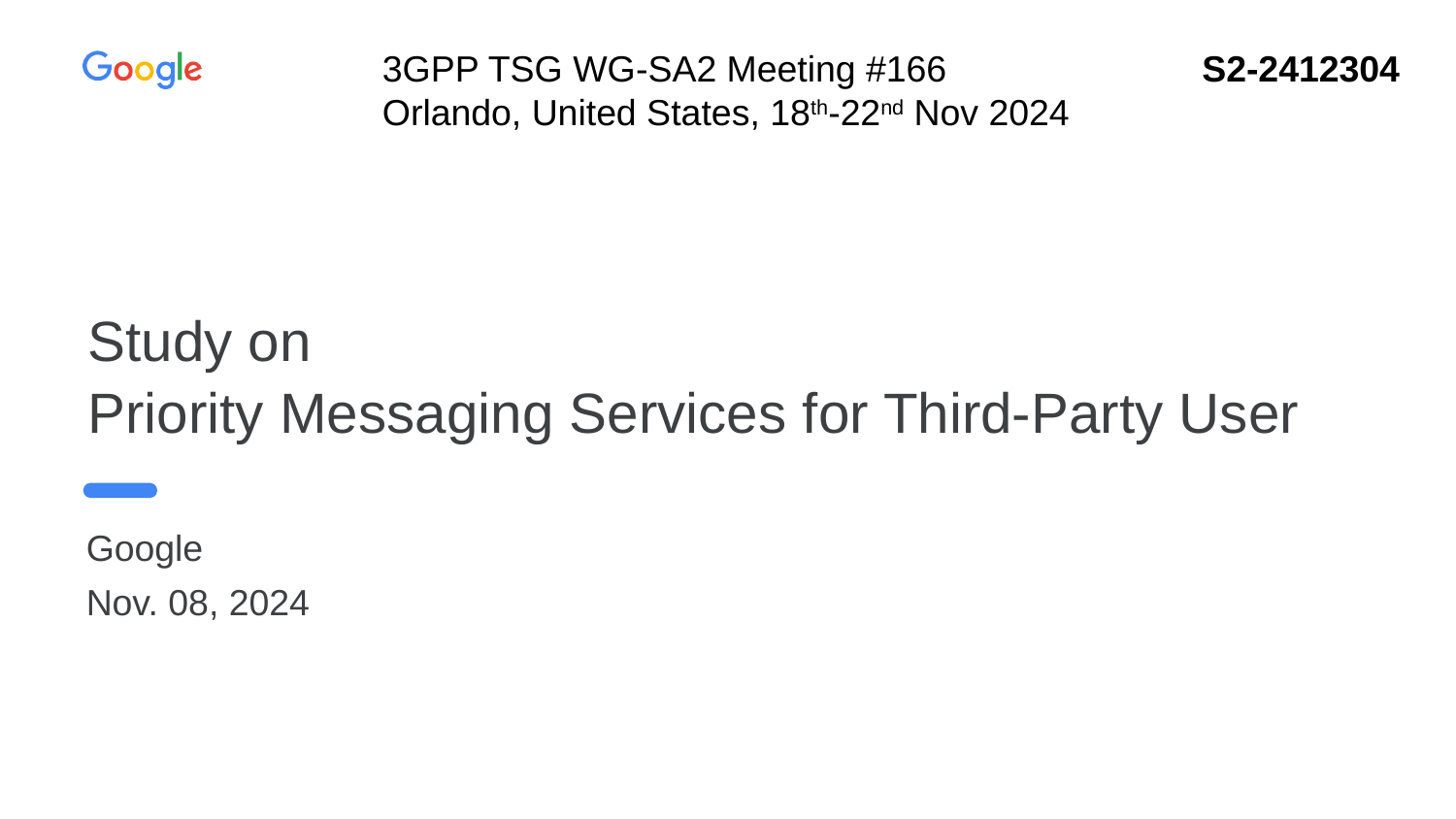

3GPP TSG WG-SA2 Meeting #166              	           S2-2412304
Orlando, United States, 18th-22nd Nov 2024
Study on
Priority Messaging Services for Third-Party User

Google
Nov. 08, 2024